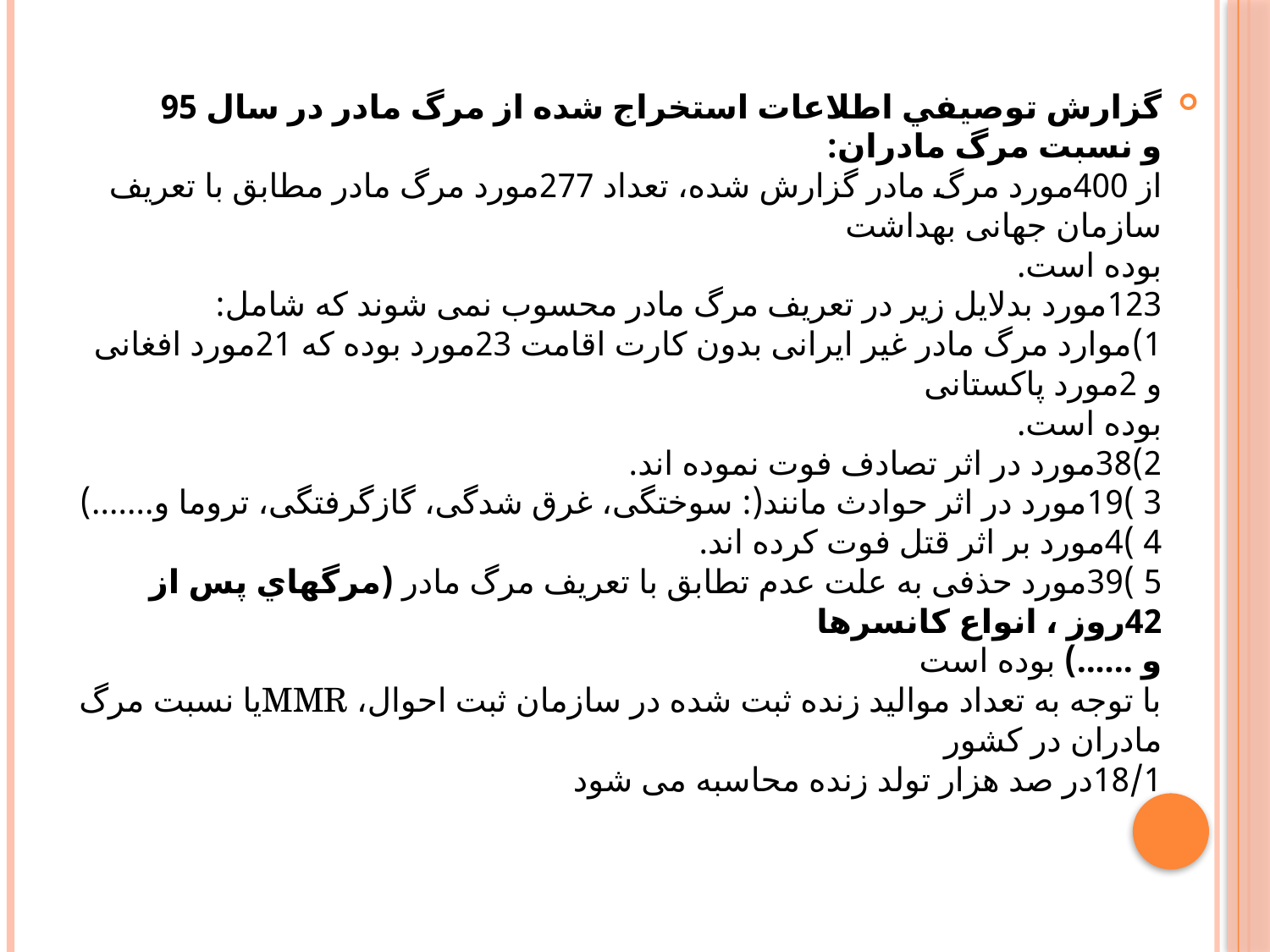

#
گزارش توصيفي اطلاعات استخراج شده از مرگ مادر در سال 95
و نسبت مرگ مادران:
از 400مورد مرگ مادر گزارش شده، تعداد 277مورد مرگ مادر مطابق با تعریف سازمان جهانی بهداشت
بوده است.
123مورد بدلایل زیر در تعریف مرگ مادر محسوب نمی شوند که شامل:
1)موارد مرگ مادر غیر ایرانی بدون کارت اقامت 23مورد بوده که 21مورد افغانی و 2مورد پاکستانی
بوده است.
2)38مورد در اثر تصادف فوت نموده اند.
3 )19مورد در اثر حوادث مانند(: سوختگی، غرق شدگی، گازگرفتگی، تروما و.......)
4 )4مورد بر اثر قتل فوت کرده اند.
5 )39مورد حذفی به علت عدم تطابق با تعریف مرگ مادر (مرگهاي پس از 42روز ، انواع كانسرها
و ......) بوده است
با توجه به تعداد موالید زنده ثبت شده در سازمان ثبت احوال، MMRیا نسبت مرگ مادران در کشور
18/1در صد هزار تولد زنده محاسبه می شود